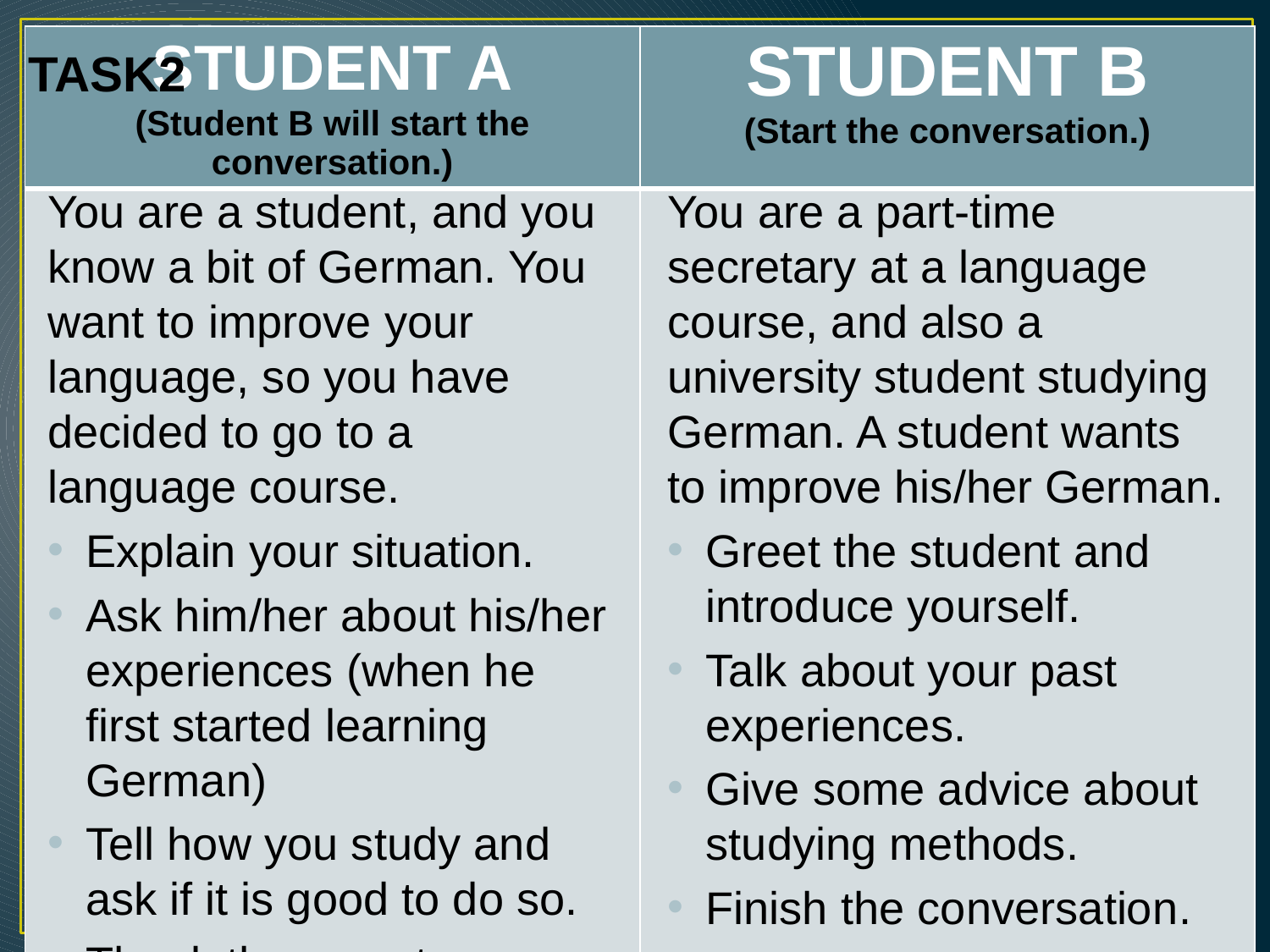

| STUDENT A (Student B will start the conversation.) | STUDENT B (Start the conversation.) |
| --- | --- |
|  |  |
TASK2
You are a student, and you know a bit of German. You want to improve your language, so you have decided to go to a language course.
Explain your situation.
Ask him/her about his/her experiences (when he first started learning German)
Tell how you study and ask if it is good to do so.
Thank the secretary.

You are a part-time secretary at a language course, and also a university student studying German. A student wants to improve his/her German.
Greet the student and introduce yourself.
Talk about your past experiences.
Give some advice about studying methods.
Finish the conversation.